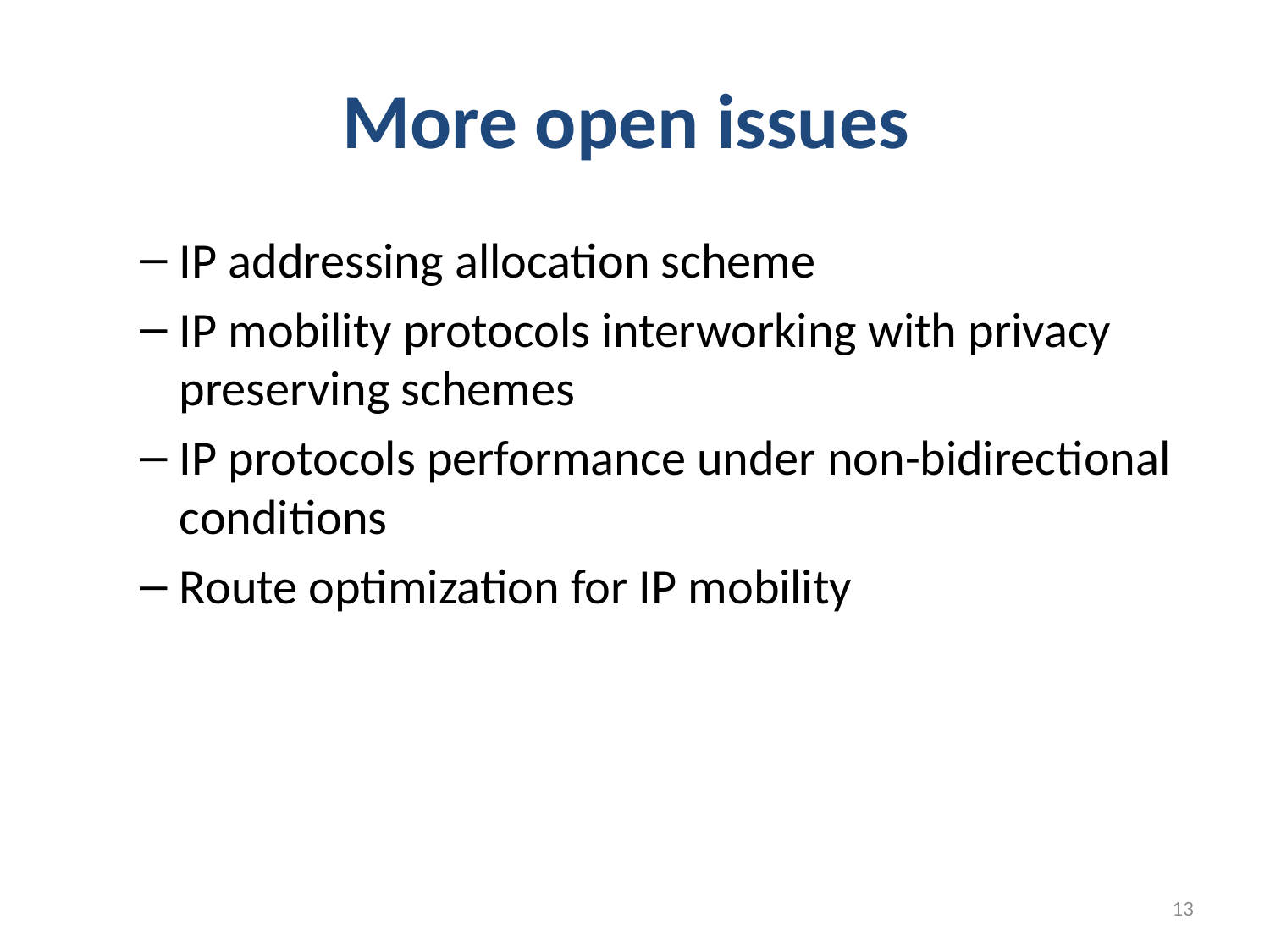

# More open issues
IP addressing allocation scheme
IP mobility protocols interworking with privacy preserving schemes
IP protocols performance under non-bidirectional conditions
Route optimization for IP mobility

13